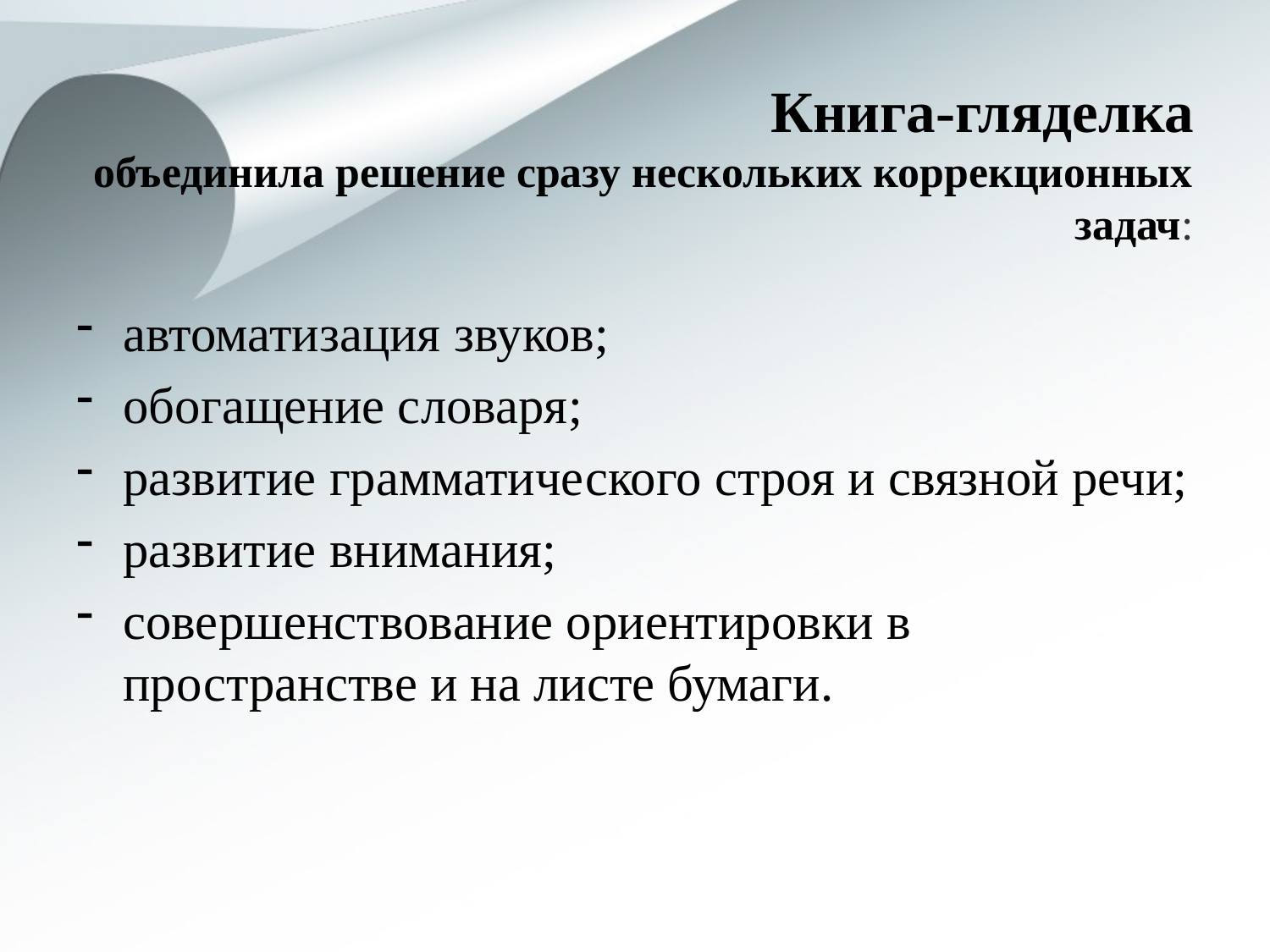

# Книга-гляделка объединила решение сразу нескольких коррекционных задач:

автоматизация звуков;
обогащение словаря;
развитие грамматического строя и связной речи;
развитие внимания;
совершенствование ориентировки в пространстве и на листе бумаги.